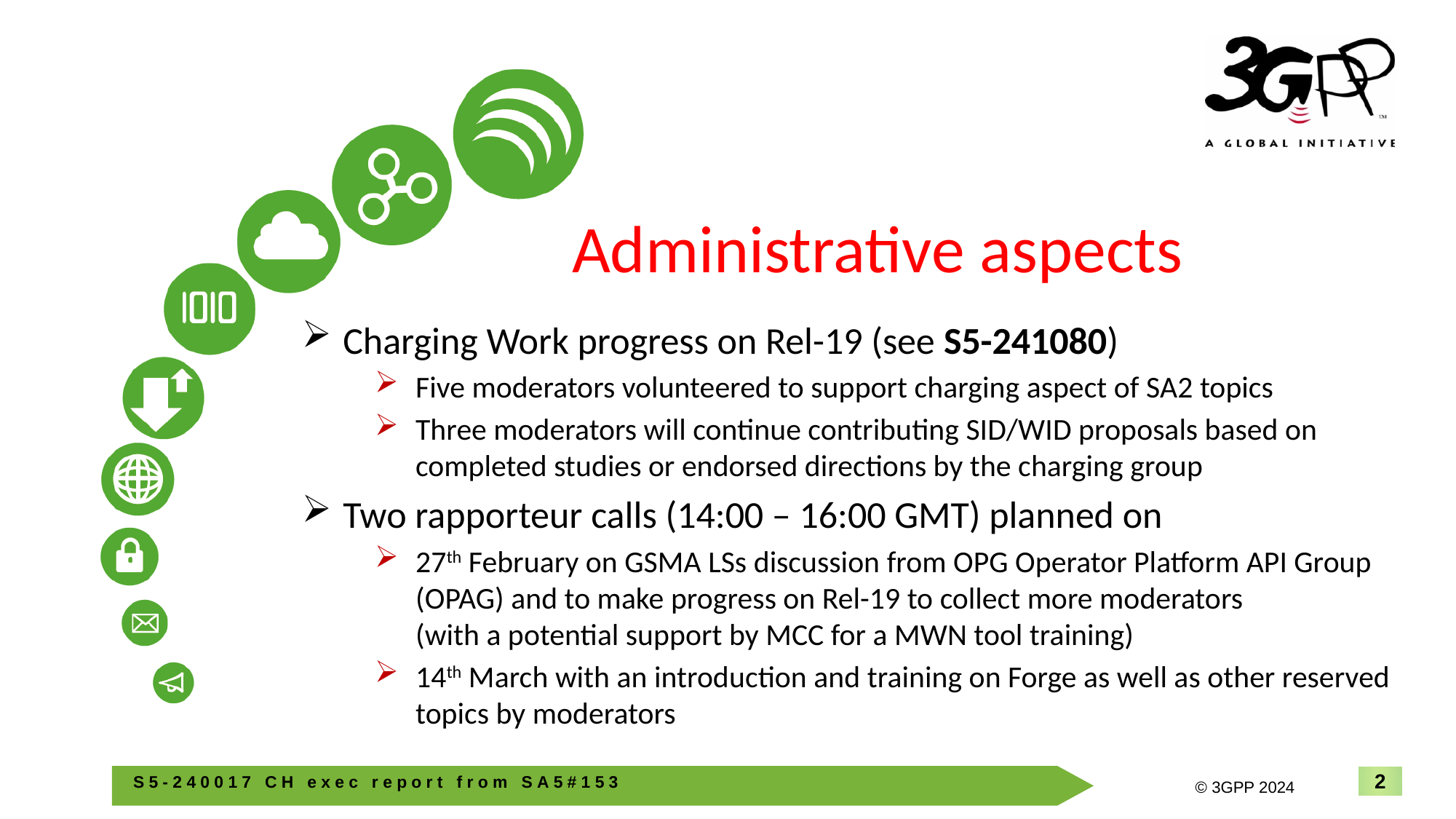

# Administrative aspects
Charging Work progress on Rel-19 (see S5-241080)
Five moderators volunteered to support charging aspect of SA2 topics
Three moderators will continue contributing SID/WID proposals based on completed studies or endorsed directions by the charging group
Two rapporteur calls (14:00 – 16:00 GMT) planned on
27th February on GSMA LSs discussion from OPG Operator Platform API Group (OPAG) and to make progress on Rel-19 to collect more moderators
(with a potential support by MCC for a MWN tool training)
14th March with an introduction and training on Forge as well as other reserved topics by moderators